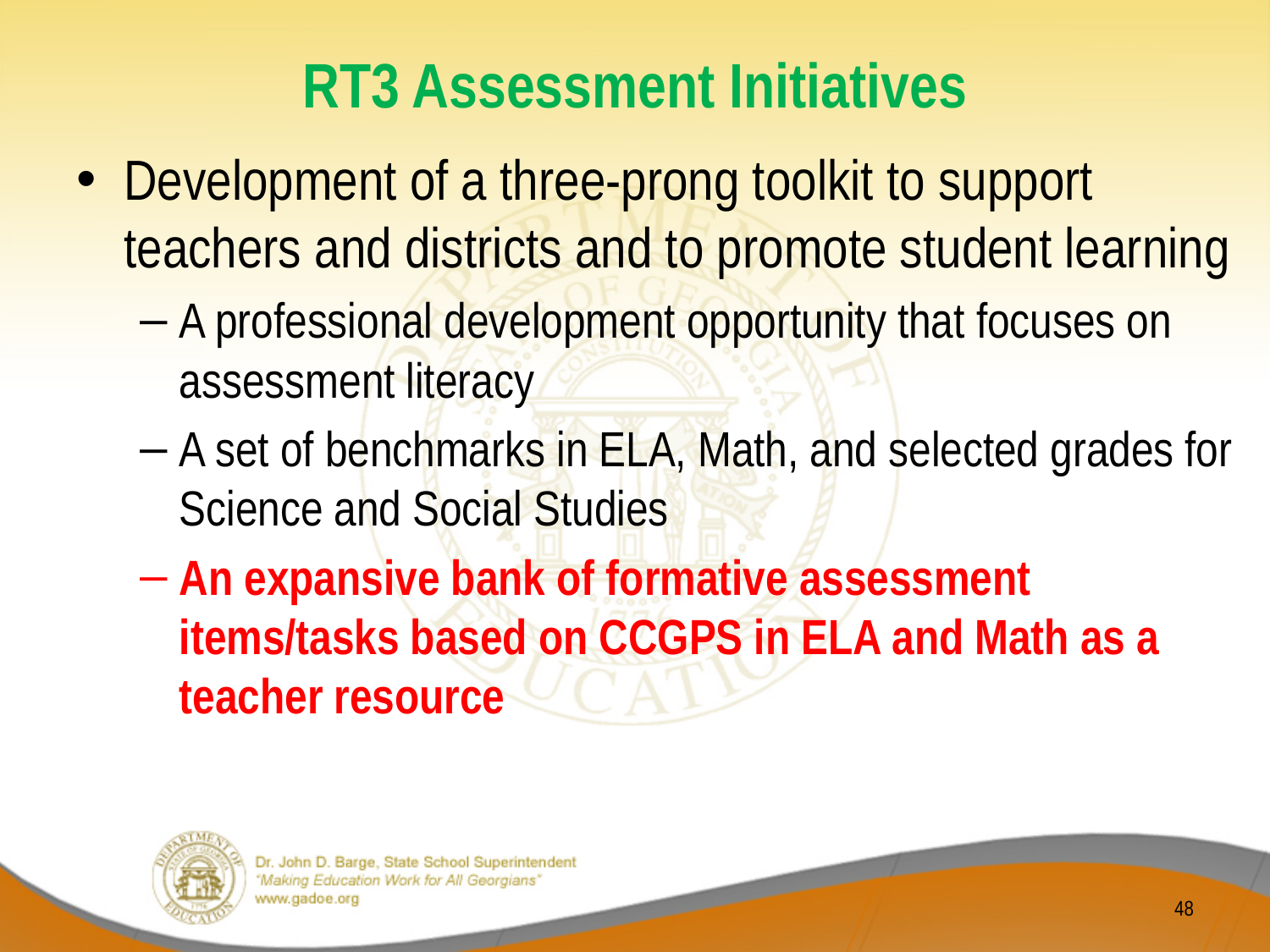

# RT3 Assessment Initiatives
Development of a three-prong toolkit to support teachers and districts and to promote student learning
A professional development opportunity that focuses on assessment literacy
A set of benchmarks in ELA, Math, and selected grades for Science and Social Studies
An expansive bank of formative assessment items/tasks based on CCGPS in ELA and Math as a teacher resource
48